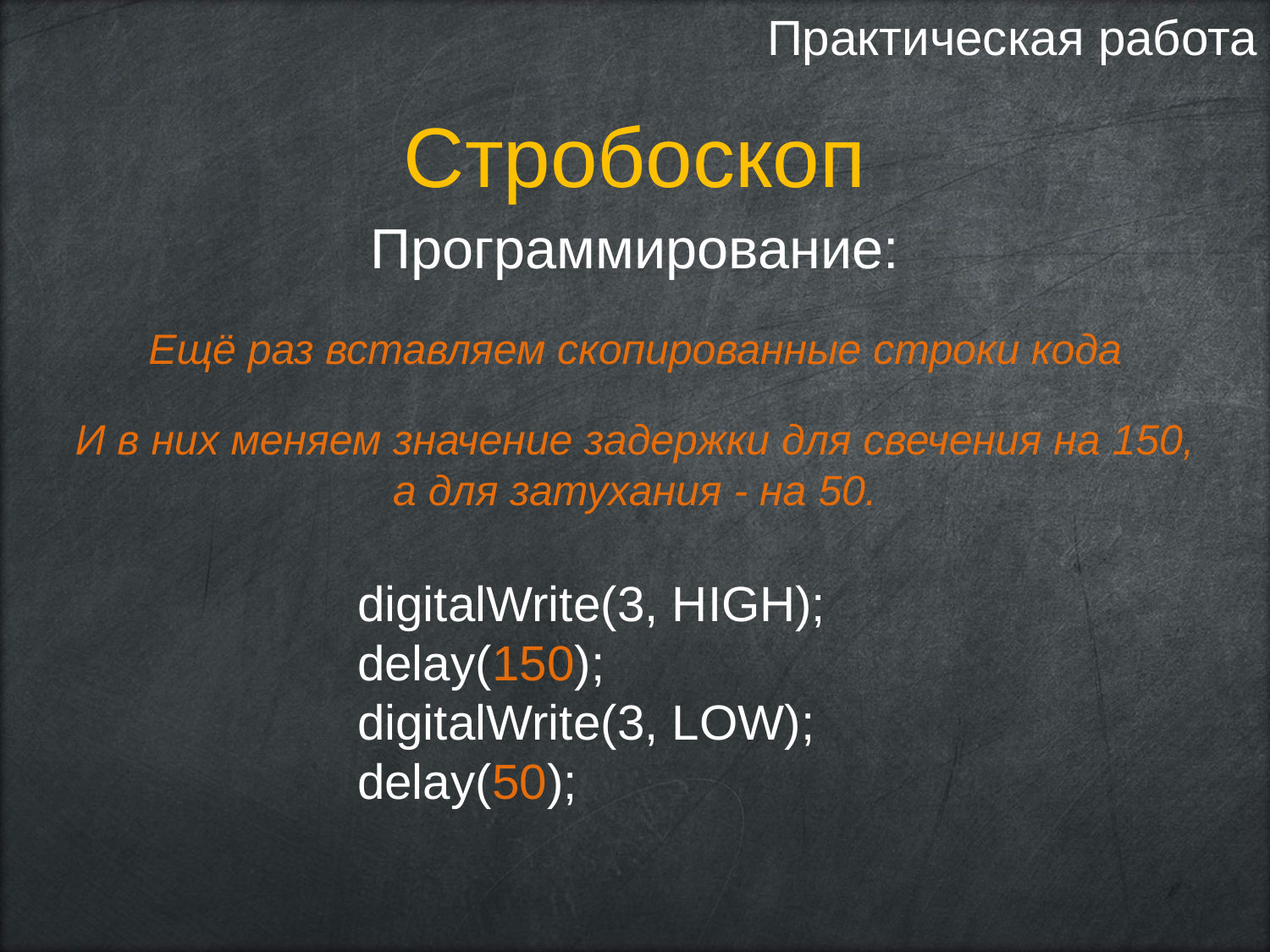

Практическая работа
Стробоскоп
Программирование:
Ещё раз вставляем скопированные строки кода
И в них меняем значение задержки для свечения на 150,
а для затухания - на 50.
digitalWrite(3, HIGH);
delay(150);
digitalWrite(3, LOW);
delay(50);